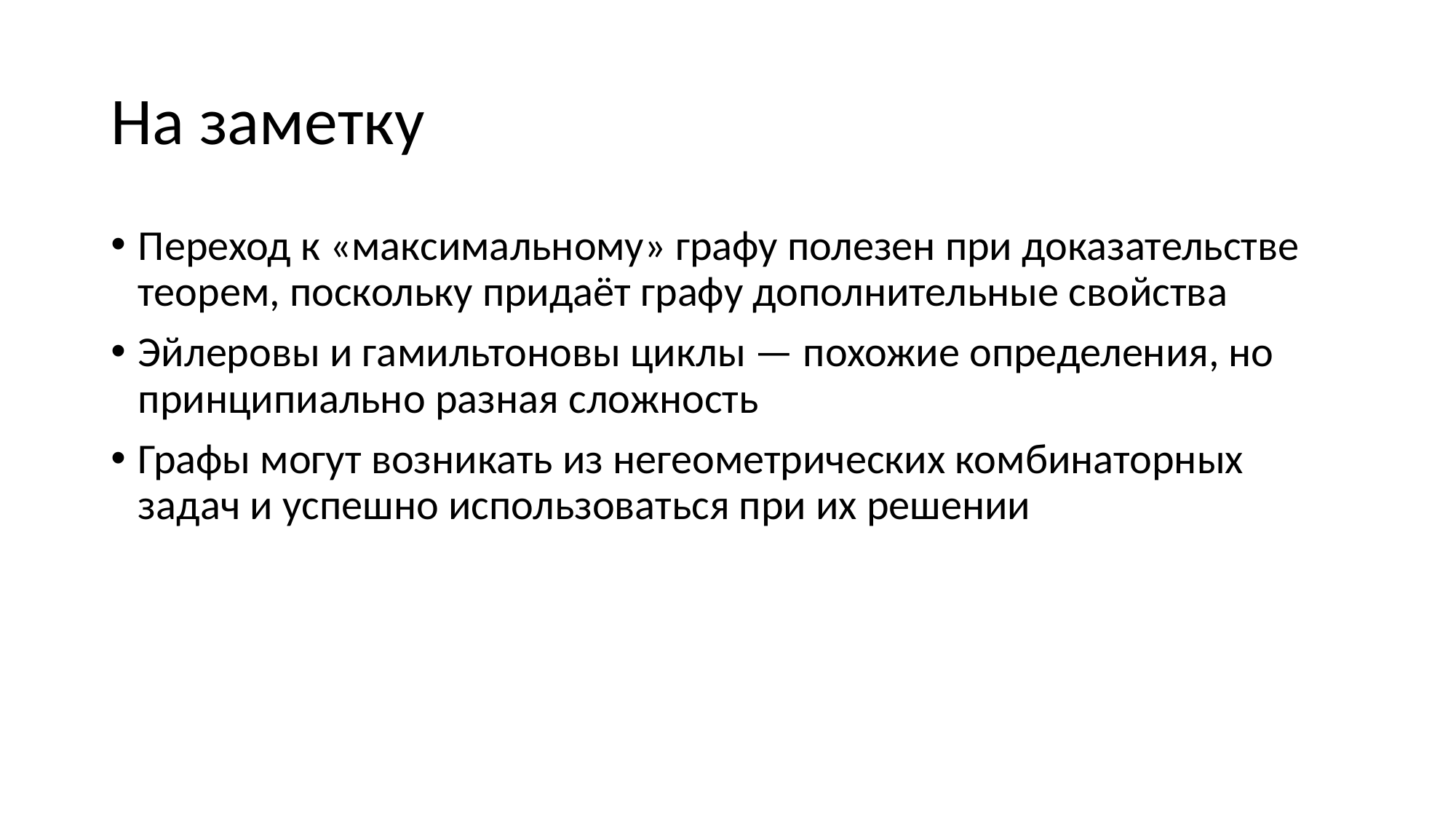

# На заметку
Переход к «максимальному» графу полезен при доказательстве теорем, поскольку придаёт графу дополнительные свойства
Эйлеровы и гамильтоновы циклы — похожие определения, но принципиально разная сложность
Графы могут возникать из негеометрических комбинаторных задач и успешно использоваться при их решении